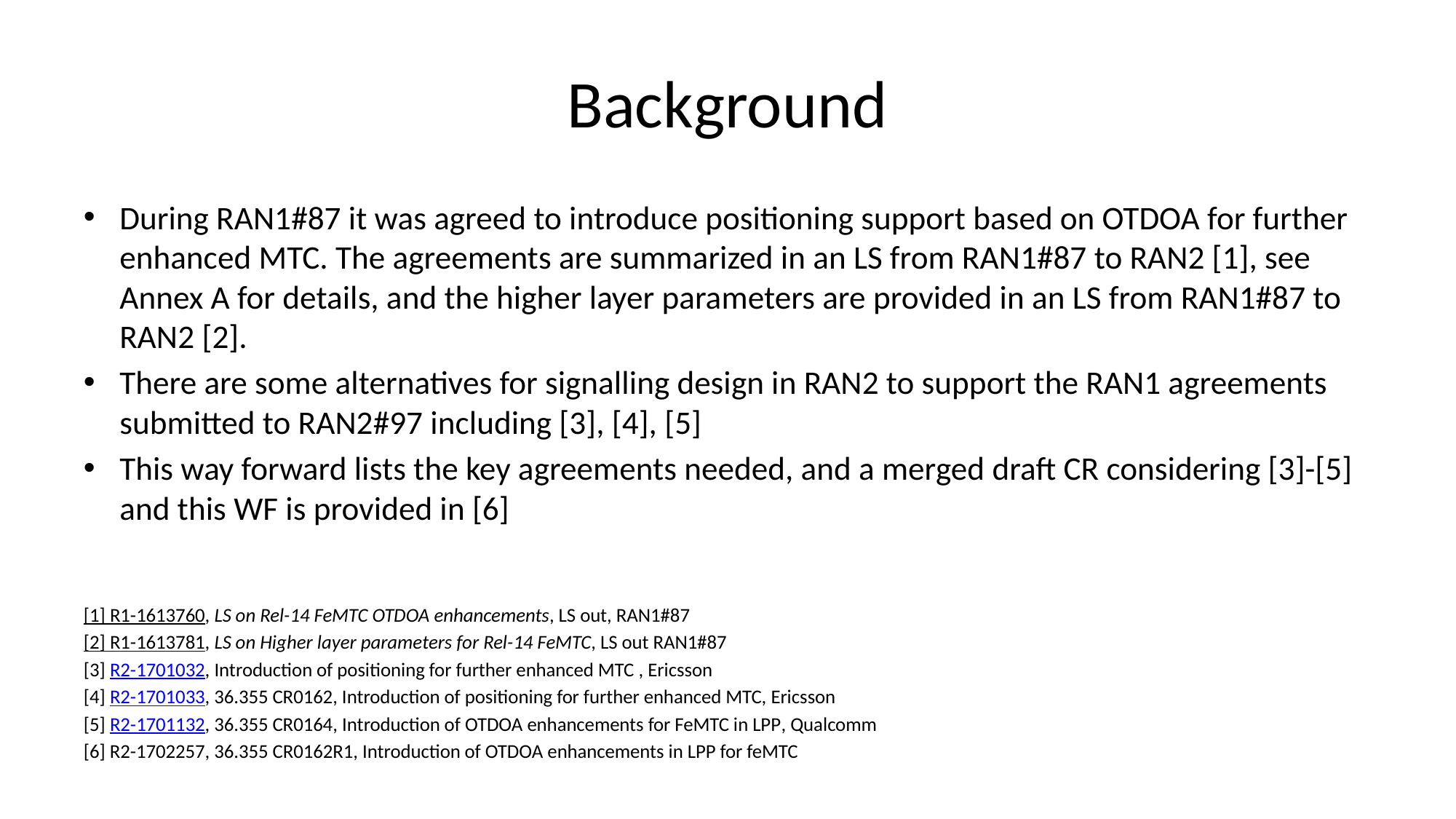

# Background
During RAN1#87 it was agreed to introduce positioning support based on OTDOA for further enhanced MTC. The agreements are summarized in an LS from RAN1#87 to RAN2 [1], see Annex A for details, and the higher layer parameters are provided in an LS from RAN1#87 to RAN2 [2].
There are some alternatives for signalling design in RAN2 to support the RAN1 agreements submitted to RAN2#97 including [3], [4], [5]
This way forward lists the key agreements needed, and a merged draft CR considering [3]-[5] and this WF is provided in [6]

[1] R1-1613760, LS on Rel-14 FeMTC OTDOA enhancements, LS out, RAN1#87
[2] R1-1613781, LS on Higher layer parameters for Rel-14 FeMTC, LS out RAN1#87
[3] R2-1701032, Introduction of positioning for further enhanced MTC , Ericsson
[4] R2-1701033, 36.355 CR0162, Introduction of positioning for further enhanced MTC, Ericsson
[5] R2-1701132, 36.355 CR0164, Introduction of OTDOA enhancements for FeMTC in LPP, Qualcomm
[6] R2-1702257, 36.355 CR0162R1, Introduction of OTDOA enhancements in LPP for feMTC